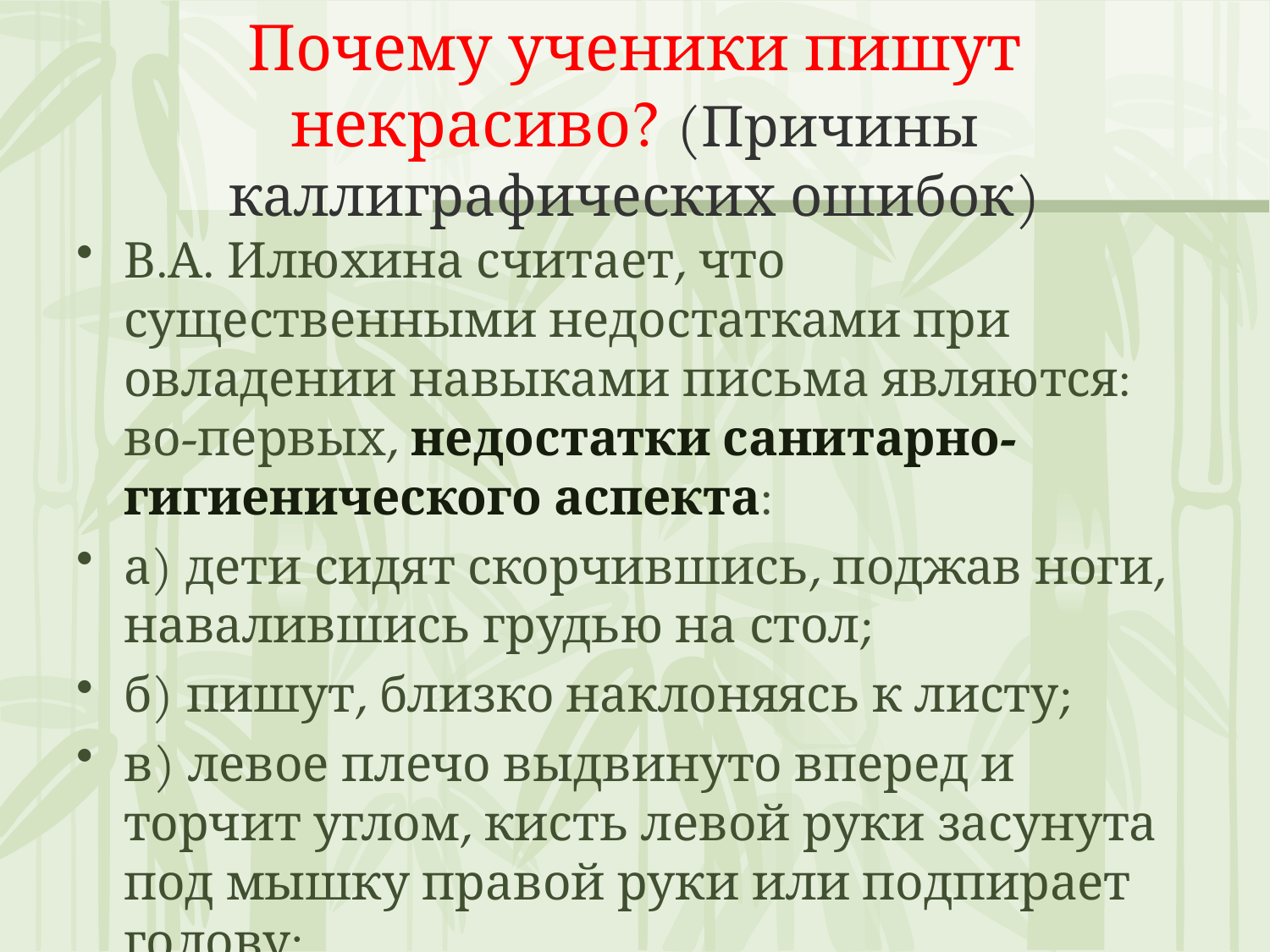

# Почему ученики пишут некрасиво? (Причины каллиграфических ошибок)
В.А. Илюхина считает, что существенными недостатками при овладении навыками письма являются: во-первых, недостатки санитарно-гигиенического аспекта:
а) дети сидят скорчившись, поджав ноги, навалившись грудью на стол;
б) пишут, близко наклоняясь к листу;
в) левое плечо выдвинуто вперед и торчит углом, кисть левой руки засунута под мышку правой руки или подпирает голову;